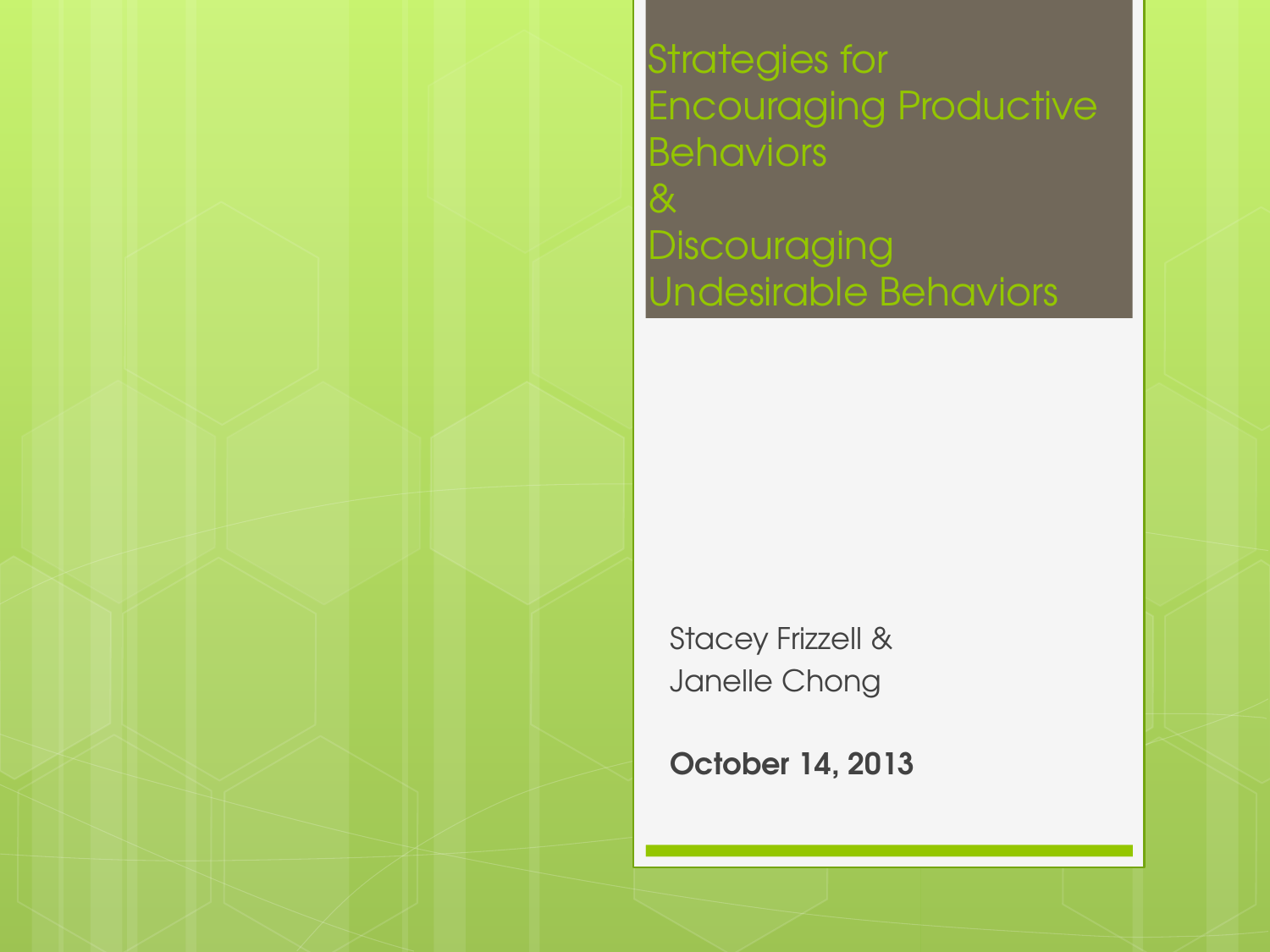

# Strategies for Encouraging Productive Behaviors & Discouraging Undesirable Behaviors
Stacey Frizzell &
Janelle Chong

October 14, 2013